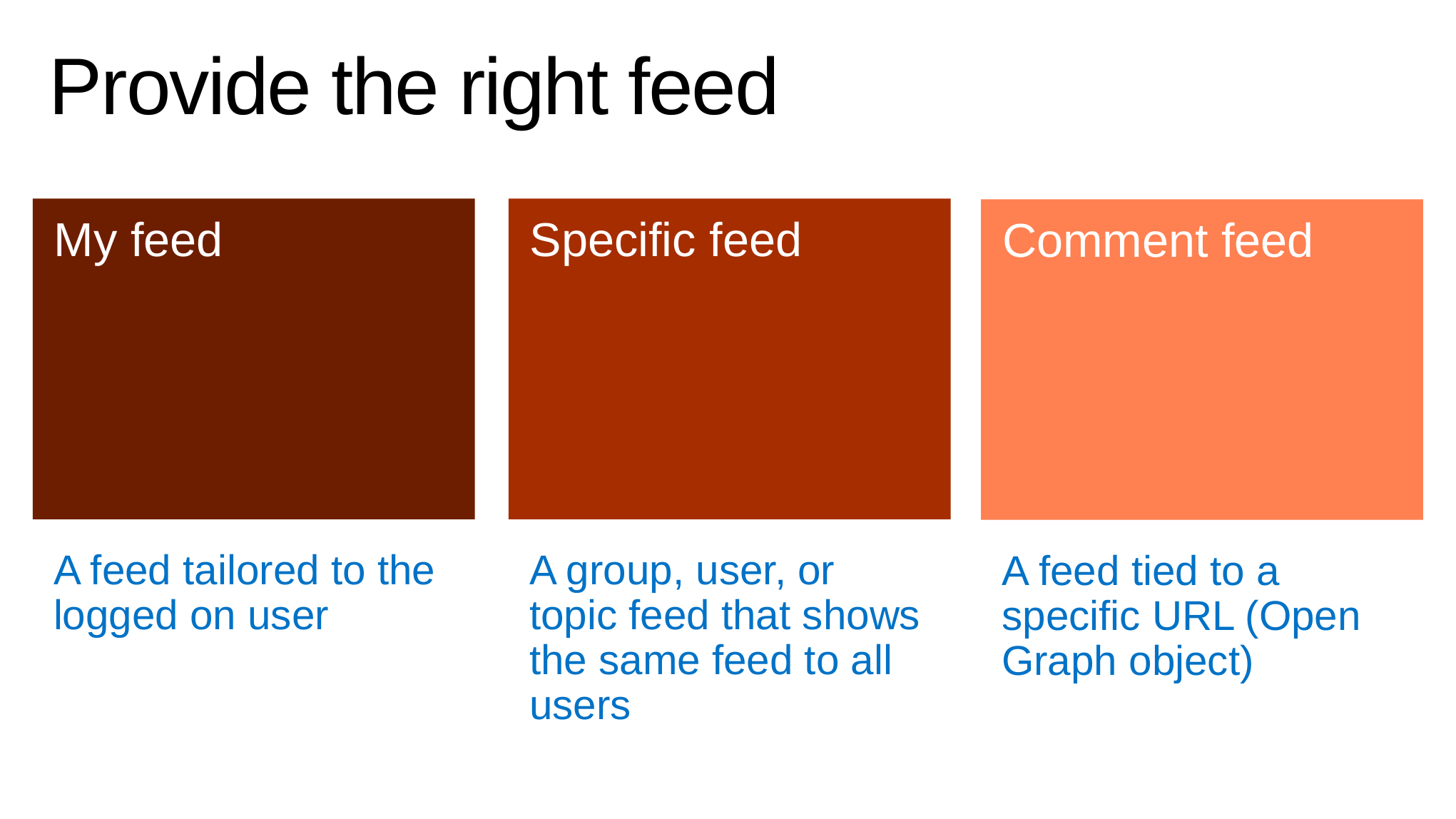

# Provide the right feed
My feed
Specific feed
Comment feed
A feed tailored to the logged on user
A group, user, or topic feed that shows the same feed to all users
A feed tied to a specific URL (Open Graph object)